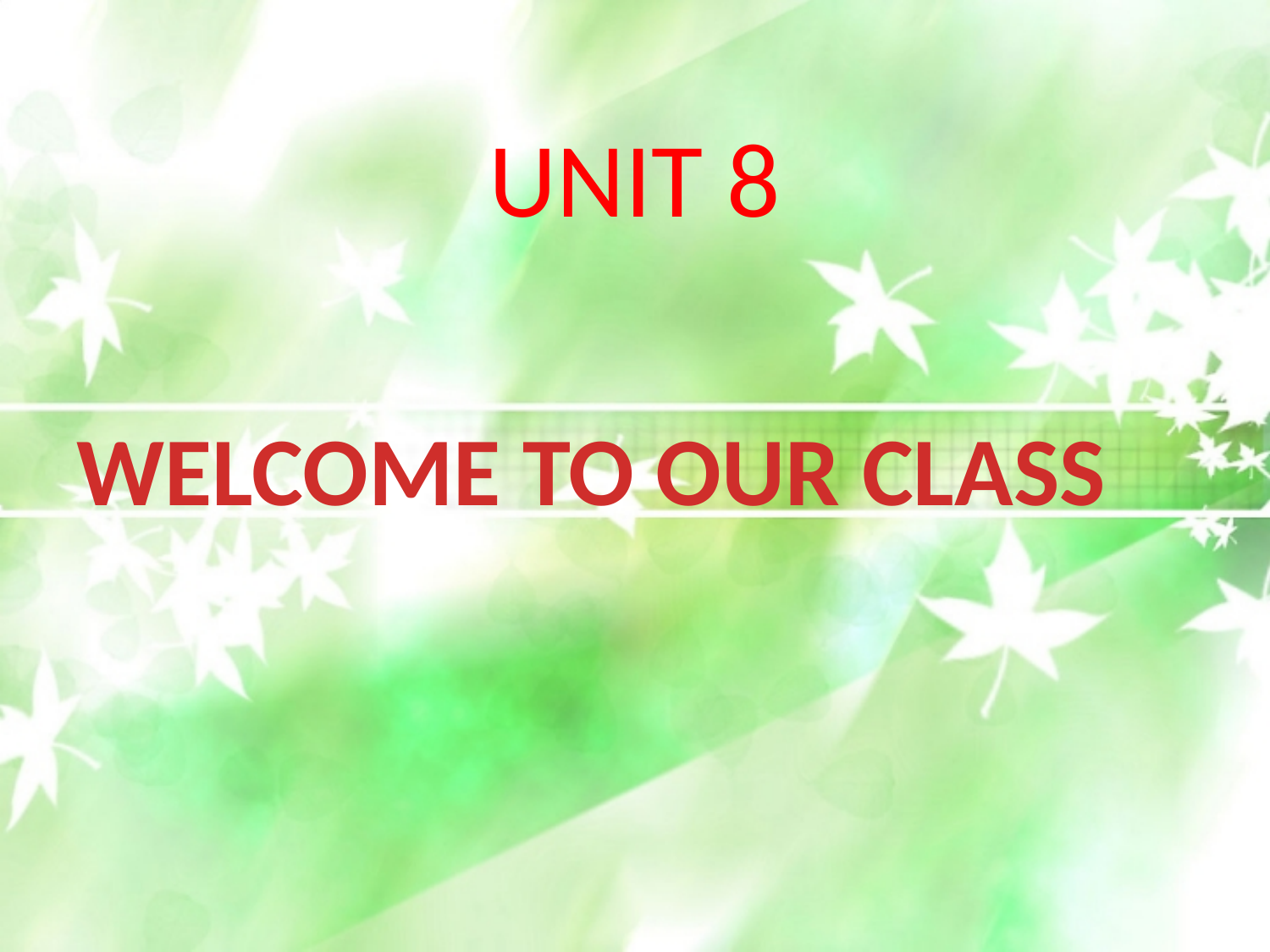

# UNIT 8
WELCOME TO OUR CLASS